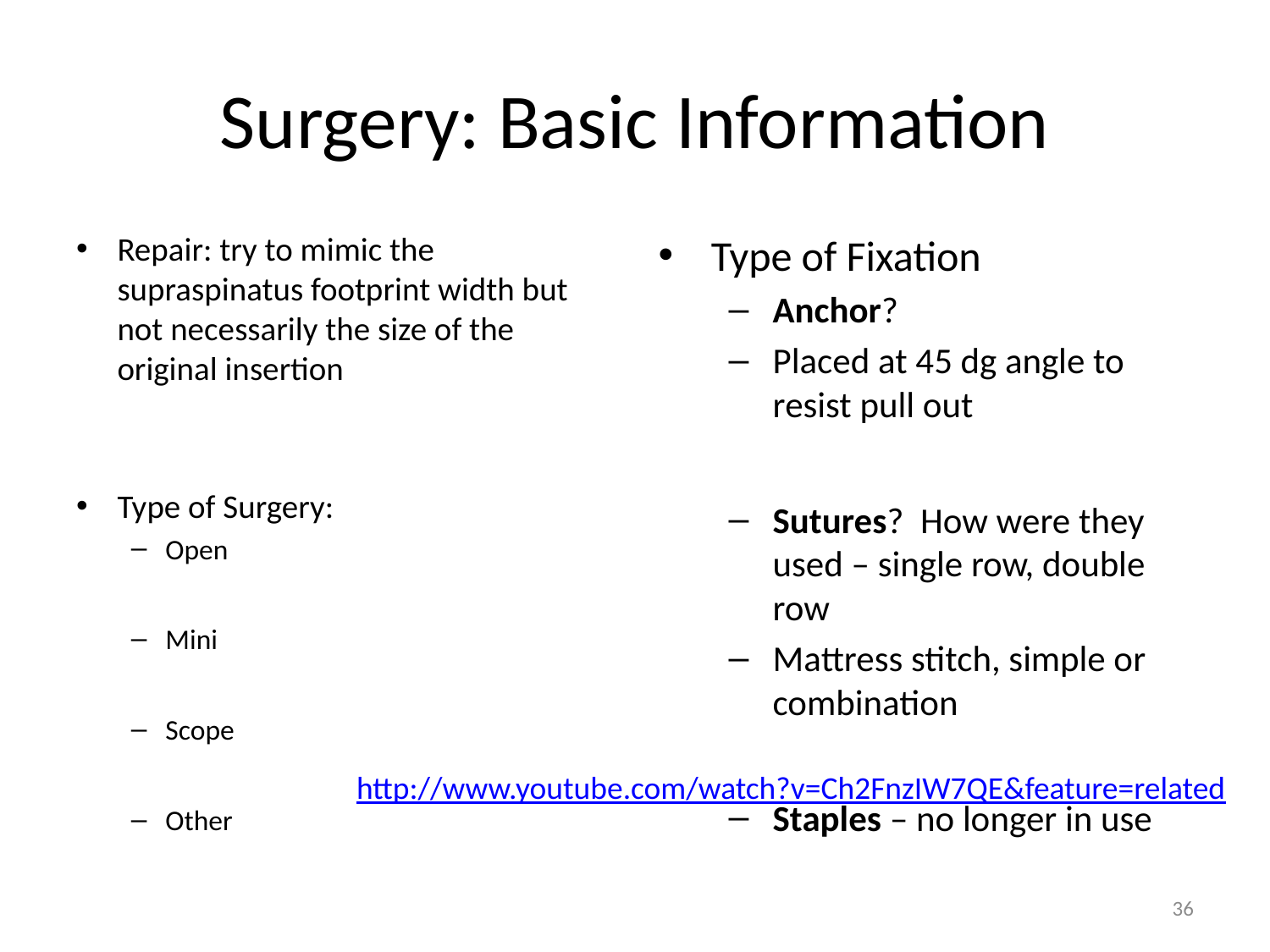

# Surgery: Basic Information
Repair: try to mimic the supraspinatus footprint width but not necessarily the size of the original insertion

Type of Surgery:
Open

Mini

Scope

Other
Type of Fixation
Anchor?
Placed at 45 dg angle to resist pull out

Sutures?  How were they used – single row, double row
Mattress stitch, simple or combination

Staples – no longer in use
http://www.youtube.com/watch?v=Ch2FnzIW7QE&feature=related

36